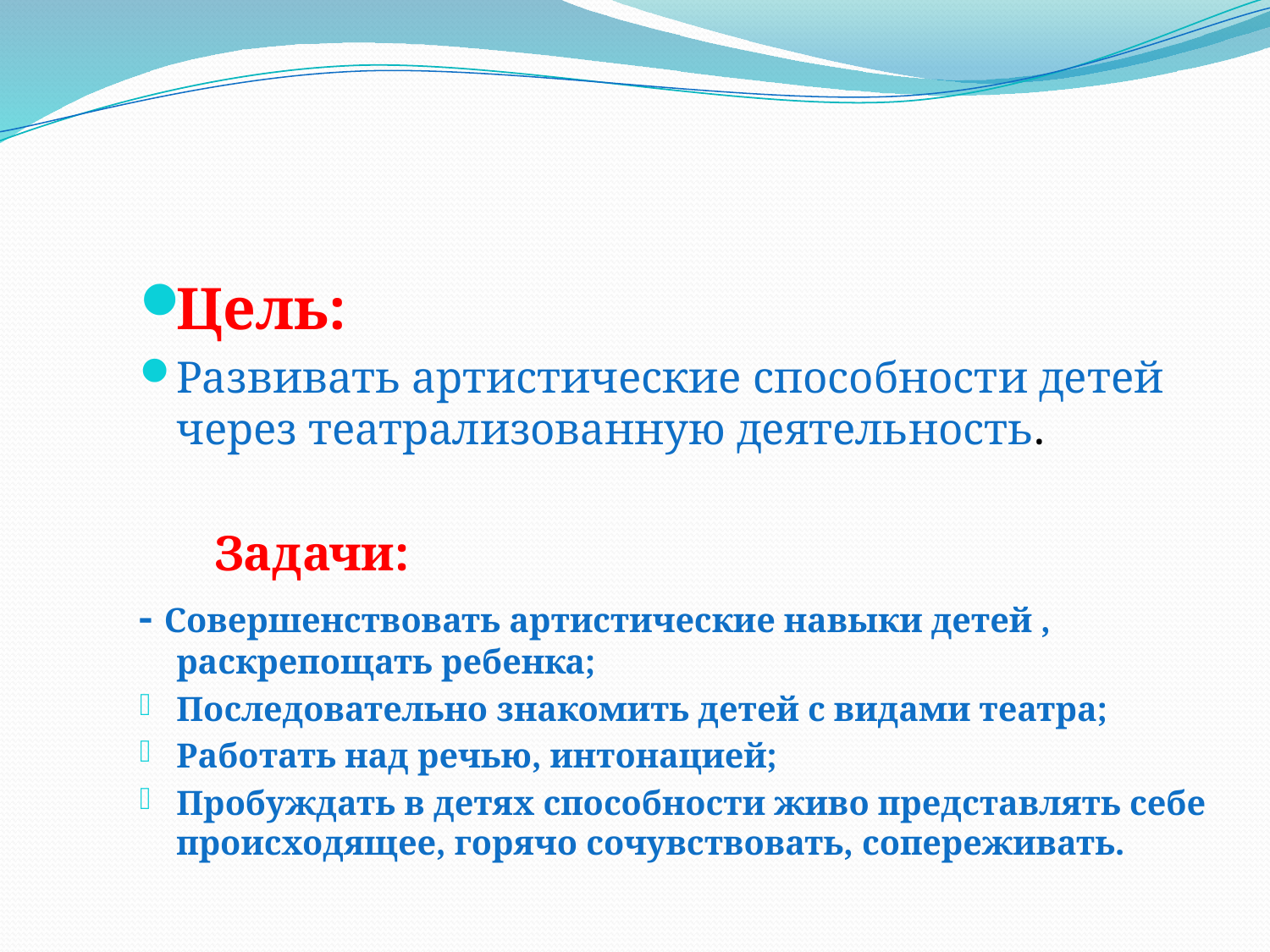

Цель:
Развивать артистические способности детей через театрализованную деятельность.

      Задачи:
- Совершенствовать артистические навыки детей , раскрепощать ребенка;
Последовательно знакомить детей с видами театра;
Работать над речью, интонацией;
Пробуждать в детях способности живо представлять себе происходящее, горячо сочувствовать, сопереживать.